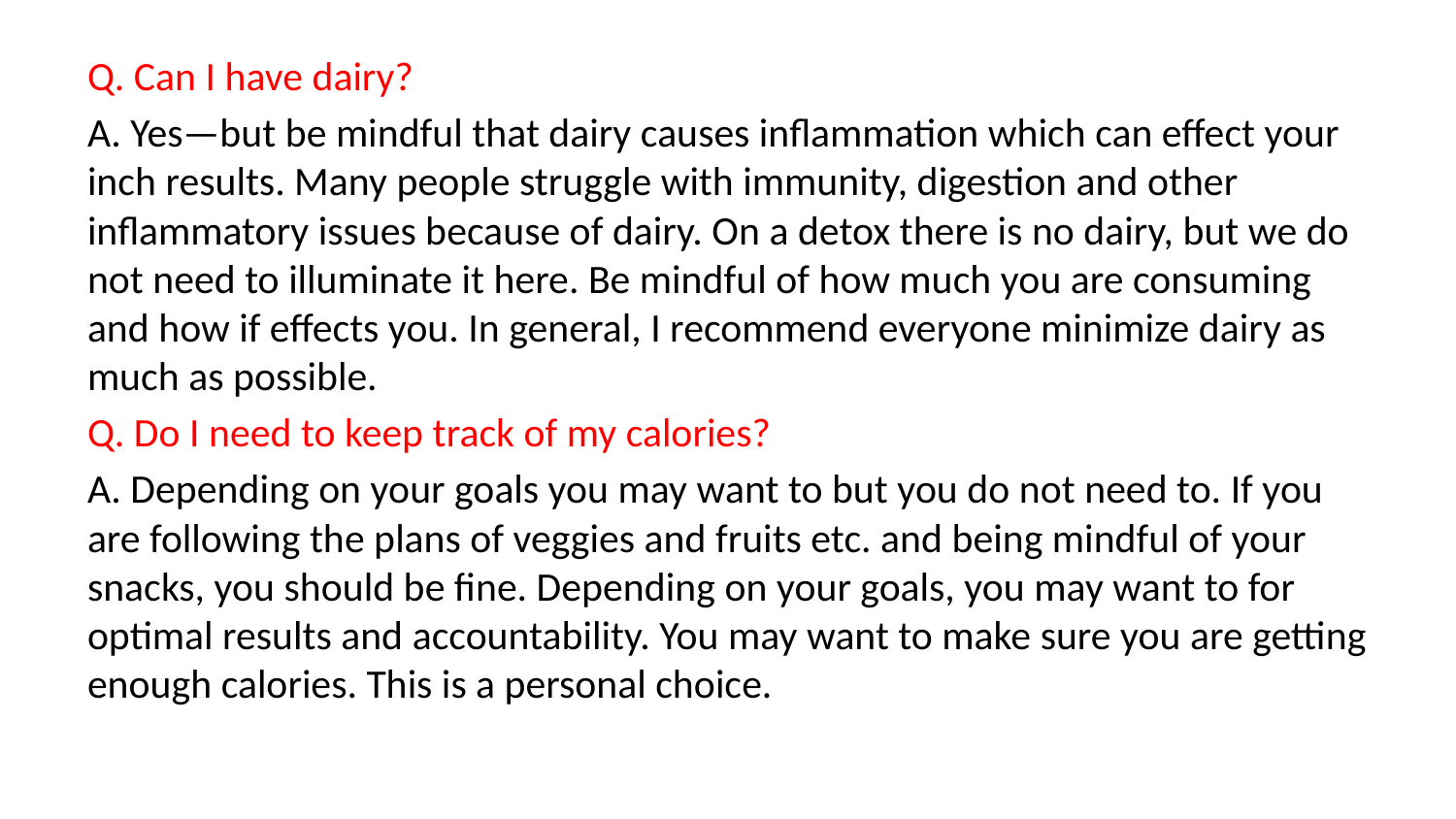

Q. Can I have dairy?
A. Yes—but be mindful that dairy causes inflammation which can effect your inch results. Many people struggle with immunity, digestion and other inflammatory issues because of dairy. On a detox there is no dairy, but we do not need to illuminate it here. Be mindful of how much you are consuming and how if effects you. In general, I recommend everyone minimize dairy as much as possible.
Q. Do I need to keep track of my calories?
A. Depending on your goals you may want to but you do not need to. If you are following the plans of veggies and fruits etc. and being mindful of your snacks, you should be fine. Depending on your goals, you may want to for optimal results and accountability. You may want to make sure you are getting enough calories. This is a personal choice.